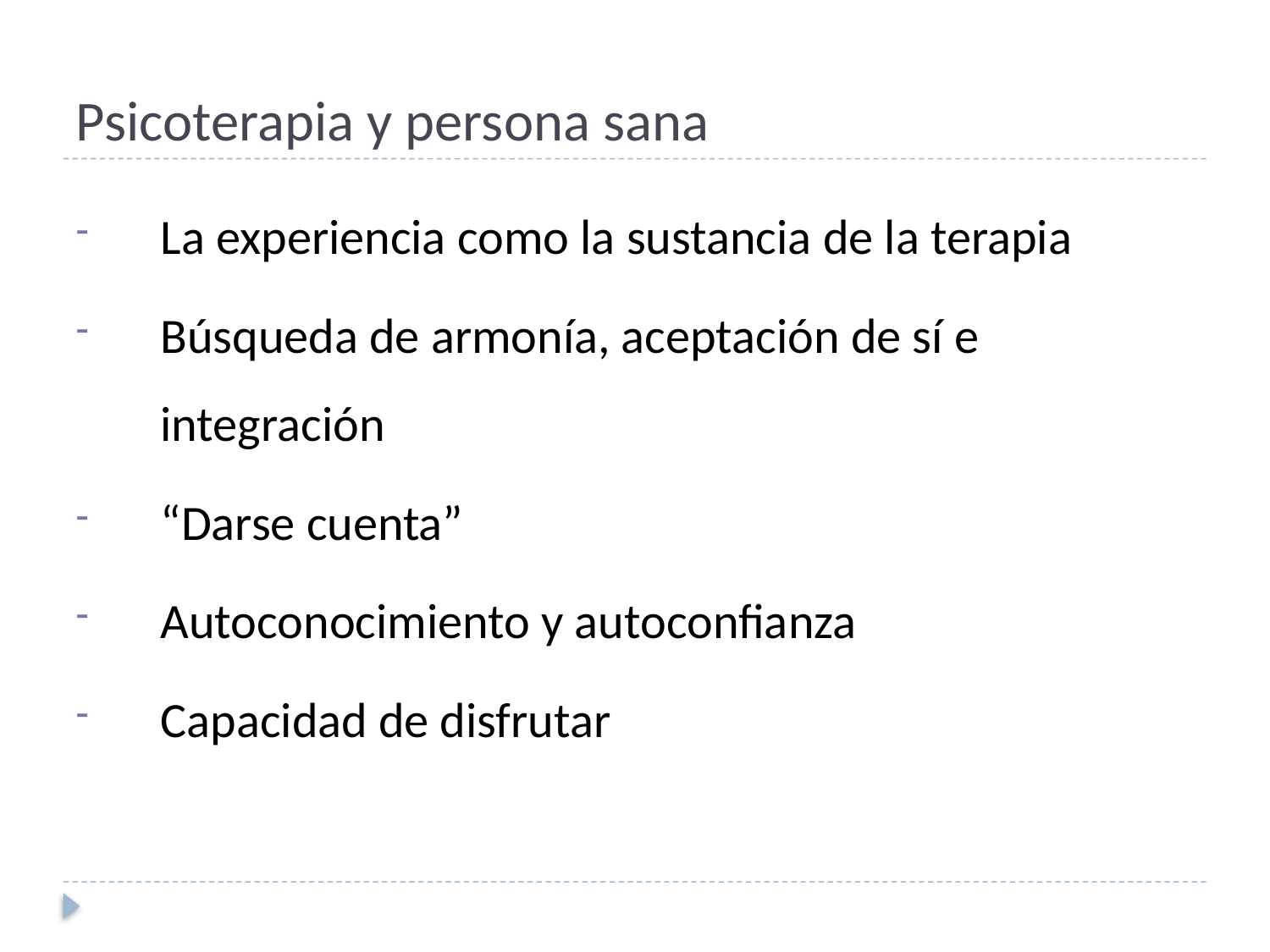

# Psicoterapia y persona sana
La experiencia como la sustancia de la terapia
Búsqueda de armonía, aceptación de sí e integración
“Darse cuenta”
Autoconocimiento y autoconfianza
Capacidad de disfrutar